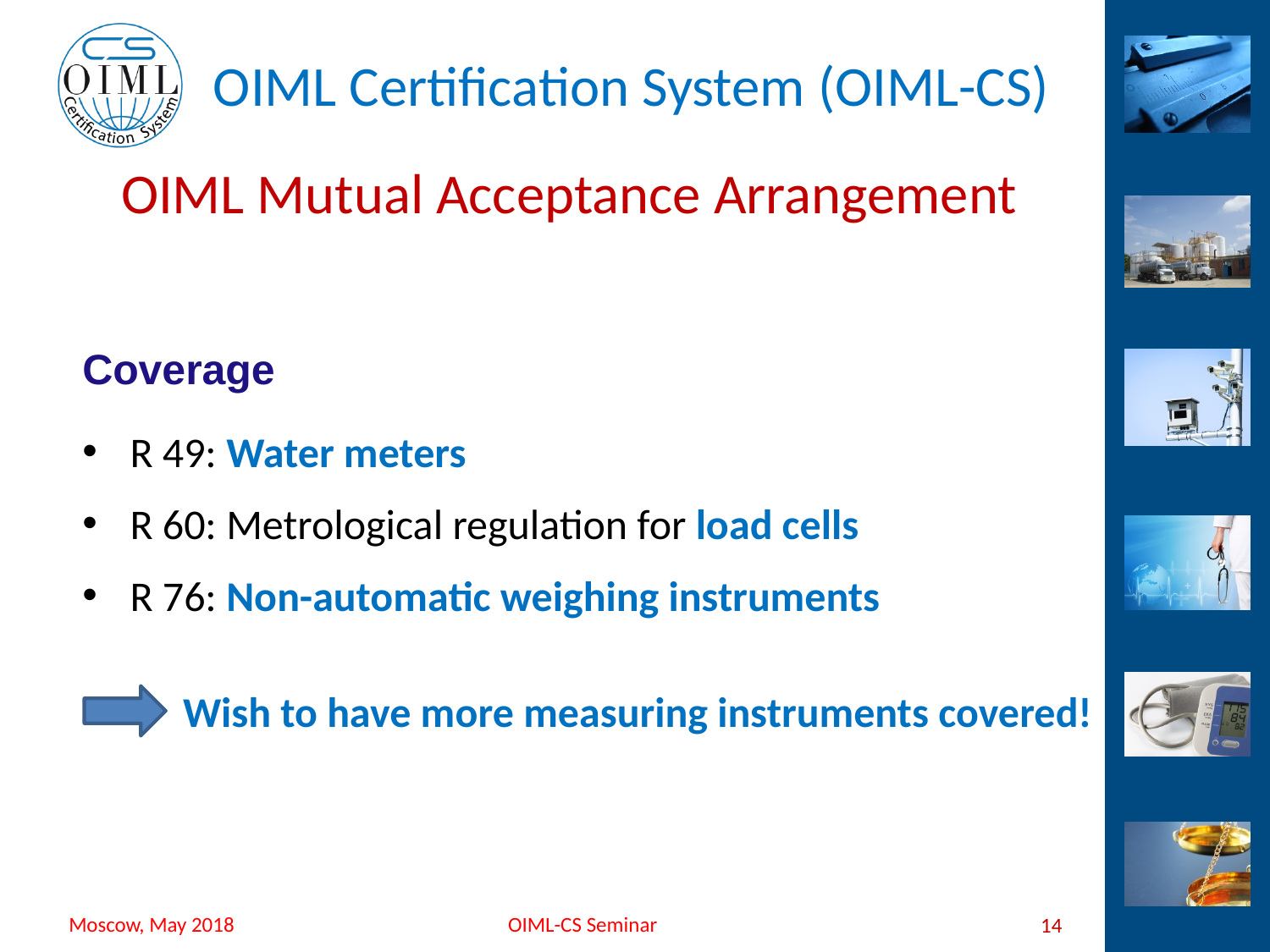

# OIML Mutual Acceptance Arrangement
Coverage
R 49: Water meters
R 60: Metrological regulation for load cells
R 76: Non-automatic weighing instruments

Wish to have more measuring instruments covered!

--
 2014
14